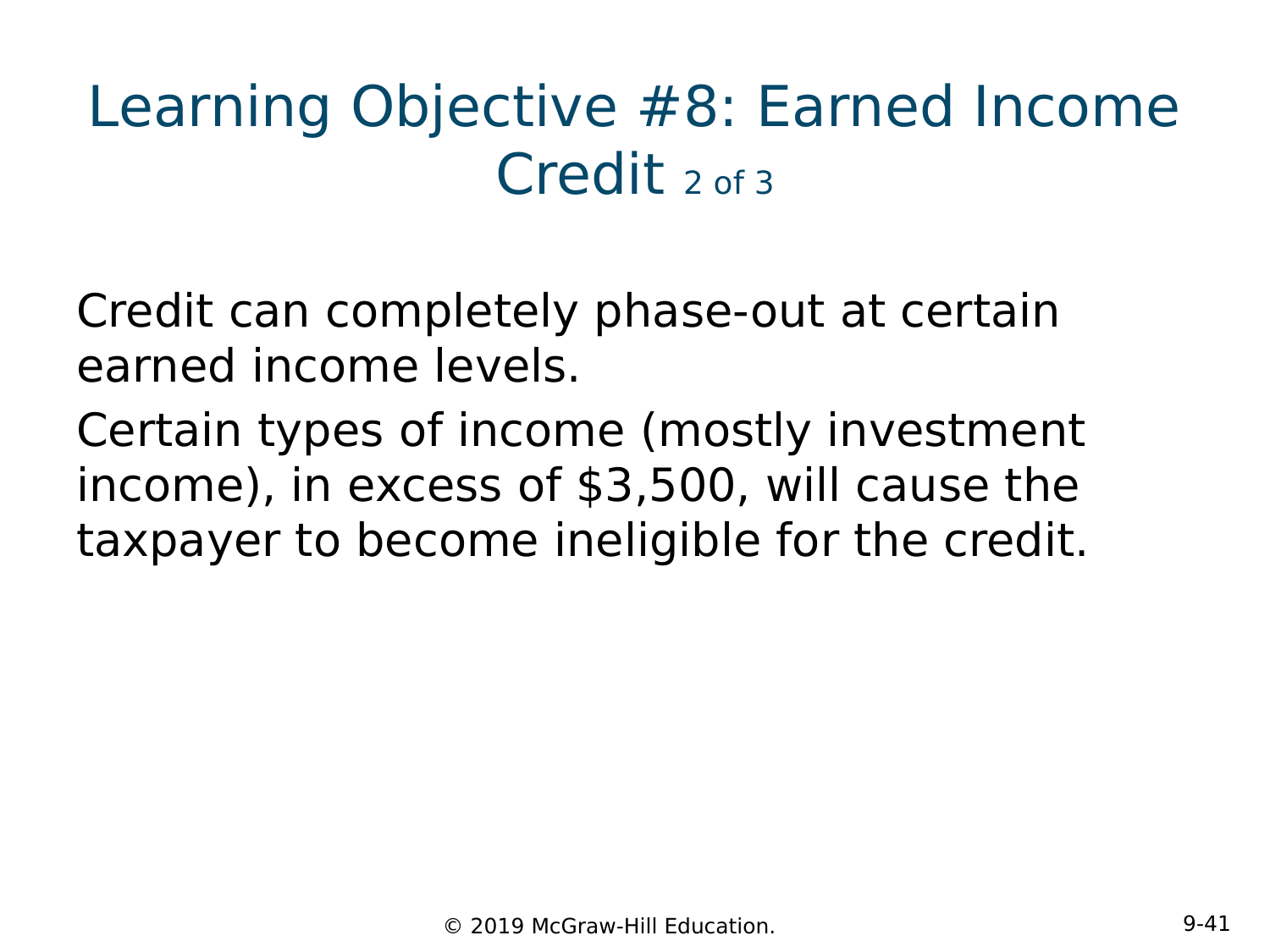

# Learning Objective #8: Earned Income Credit 2 of 3
Credit can completely phase-out at certain earned income levels.
Certain types of income (mostly investment income), in excess of $3,500, will cause the taxpayer to become ineligible for the credit.